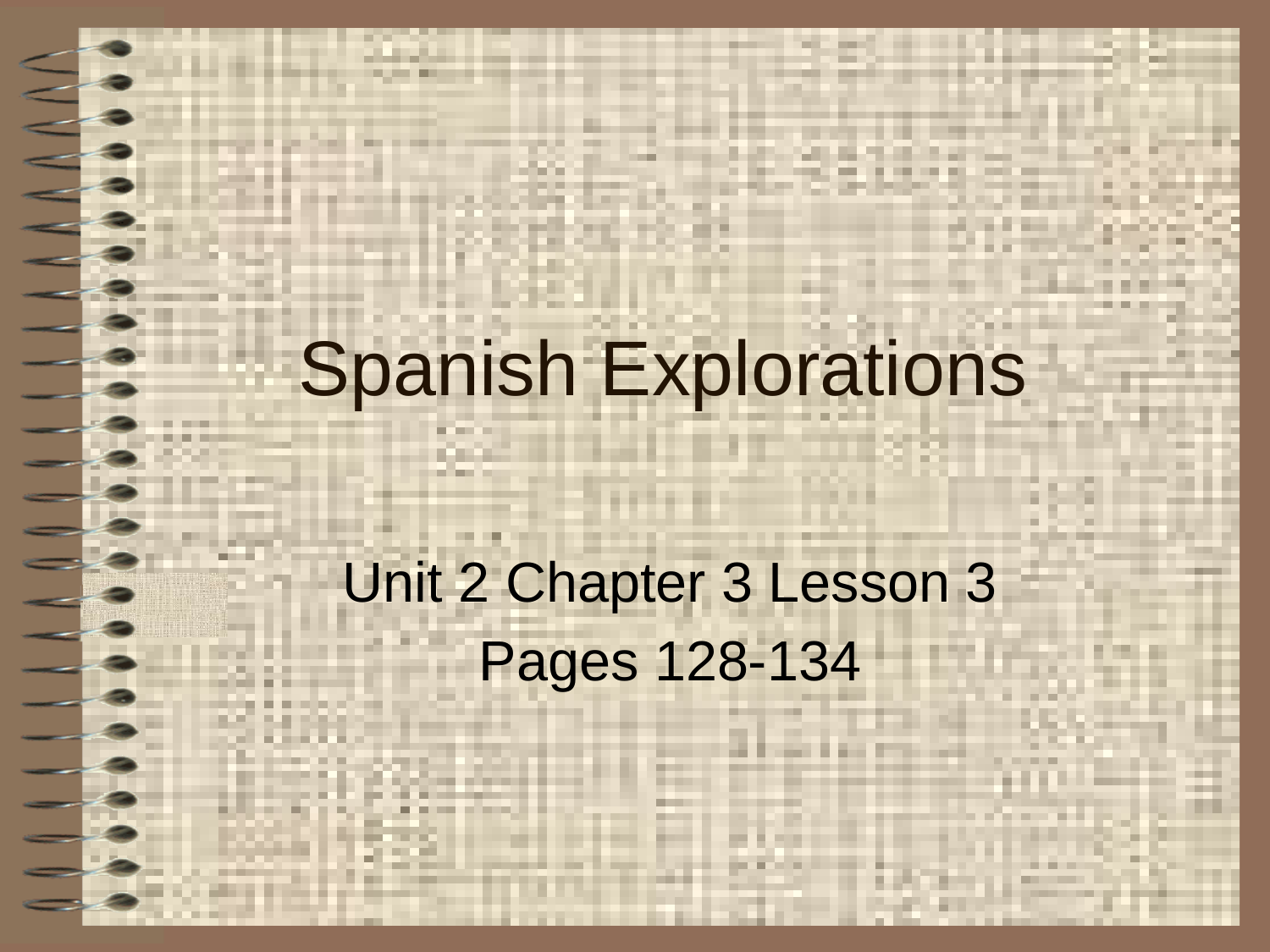

# Spanish Explorations
Unit 2 Chapter 3 Lesson 3
Pages 128-134